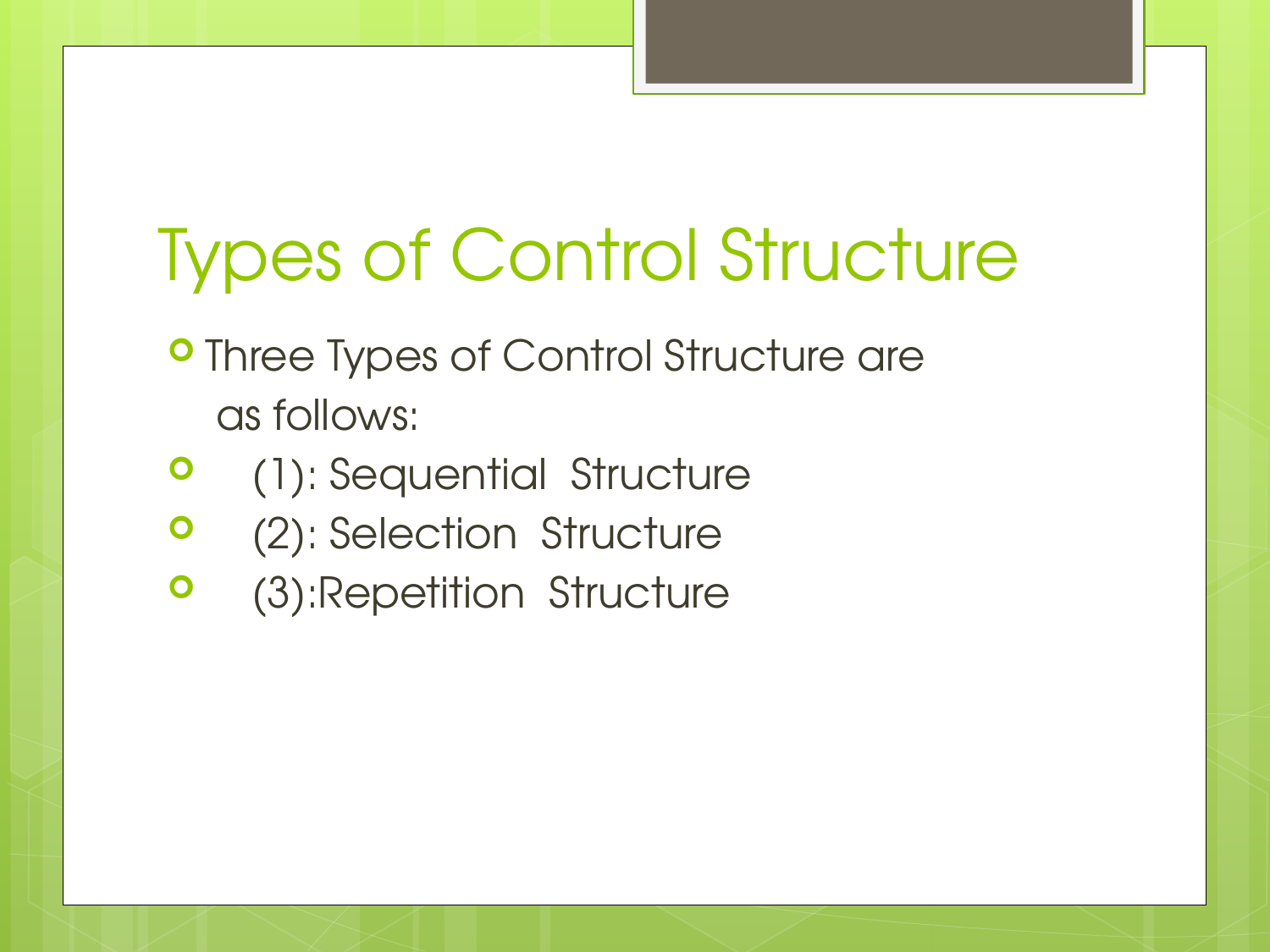

# Types of Control Structure
Three Types of Control Structure are
     as follows:
    (1): Sequential  Structure
    (2): Selection  Structure
    (3):Repetition  Structure